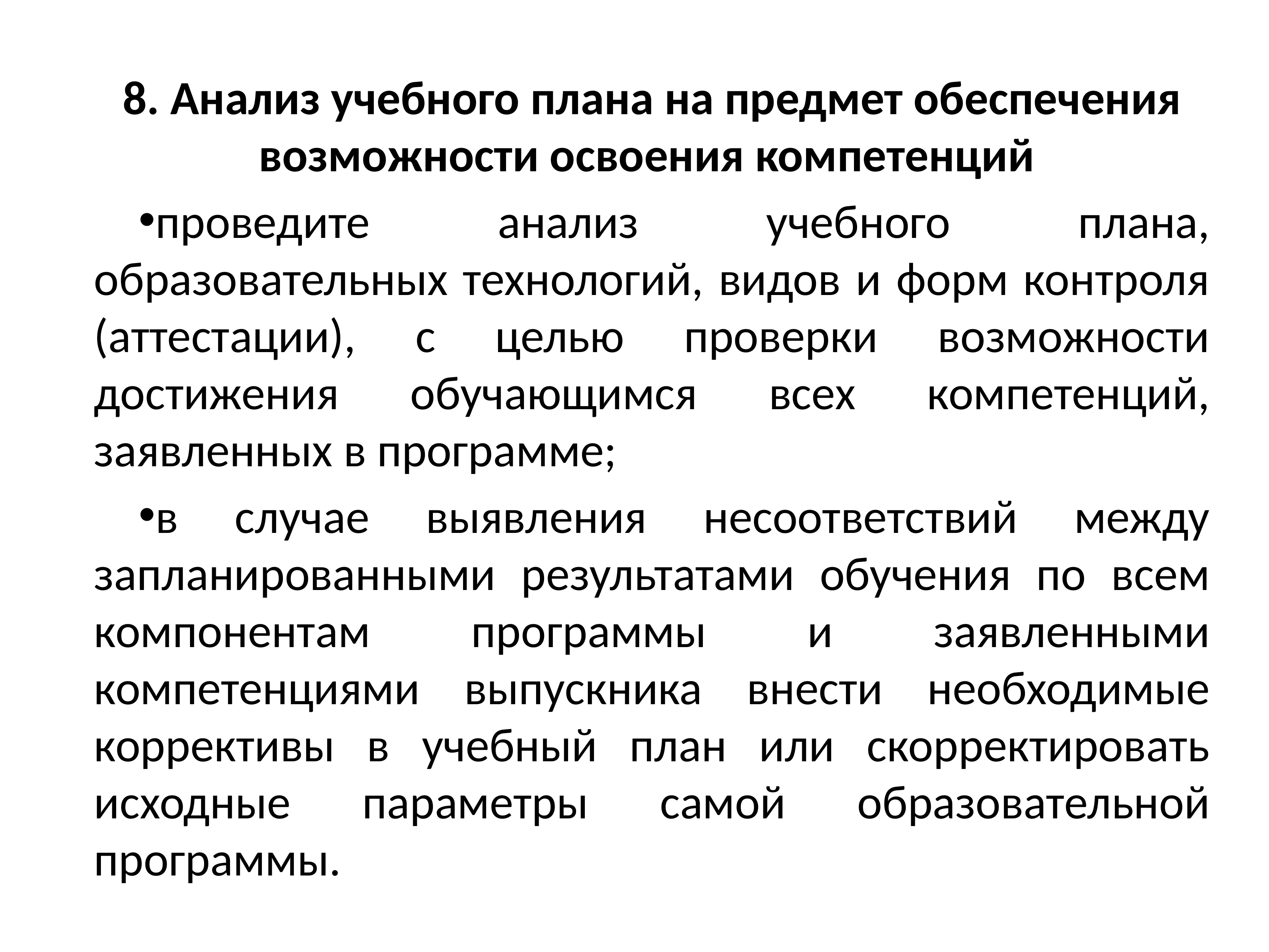

8. Анализ учебного плана на предмет обеспечения возможности освоения компетенций
проведите анализ учебного плана, образовательных технологий, видов и форм контроля (аттестации), с целью проверки возможности достижения обучающимся всех компетенций, заявленных в программе;
в случае выявления несоответствий между запланированными результатами обучения по всем компонентам программы и заявленными компетенциями выпускника внести необходимые коррективы в учебный план или скорректировать исходные параметры самой образовательной программы.